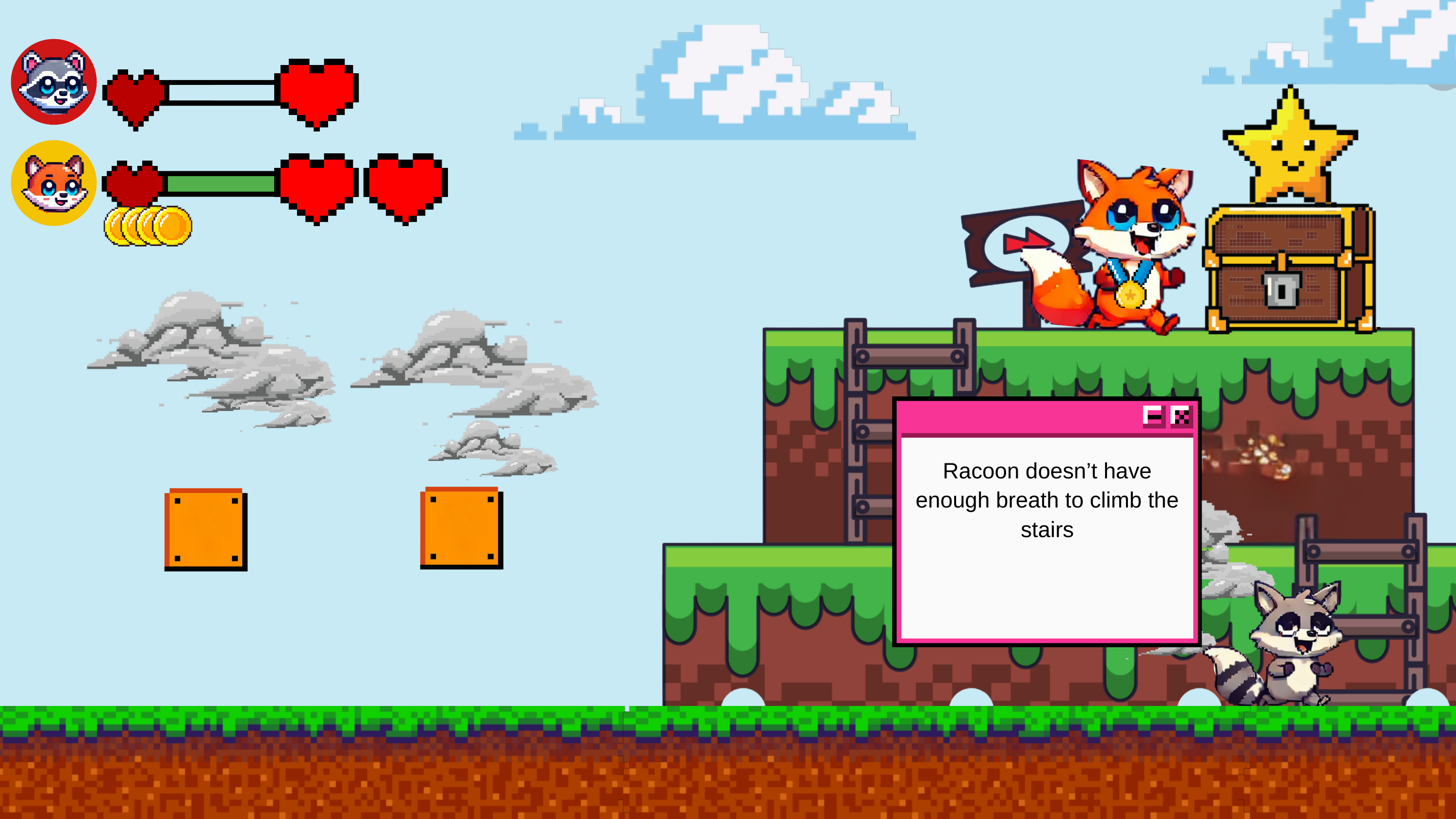

Racoon doesn’t have enough breath to climb the stairs